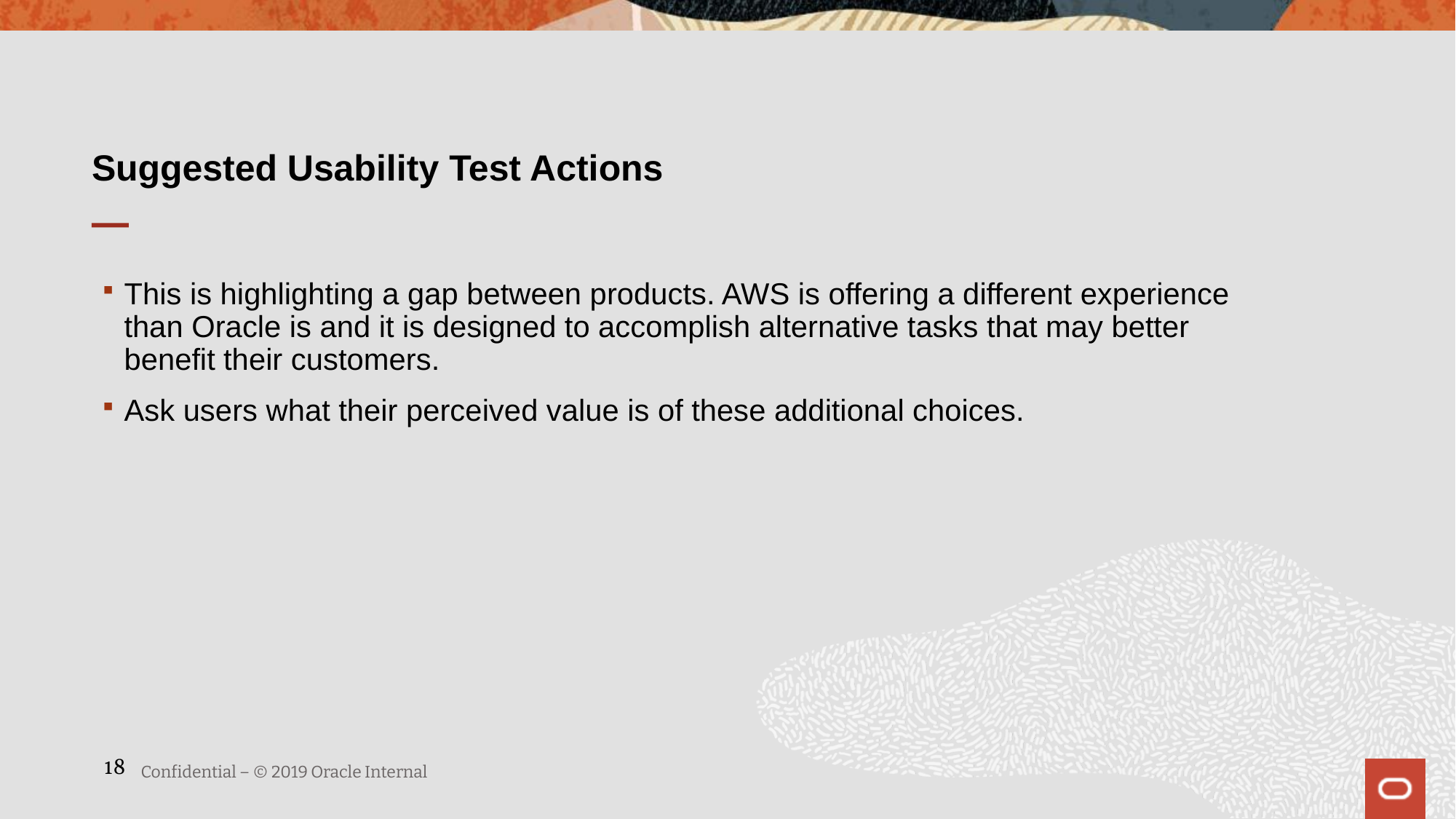

# Suggested Usability Test Actions
This is highlighting a gap between products. AWS is offering a different experience than Oracle is and it is designed to accomplish alternative tasks that may better benefit their customers.
Ask users what their perceived value is of these additional choices.

Confidential – © 2019 Oracle Internal
18